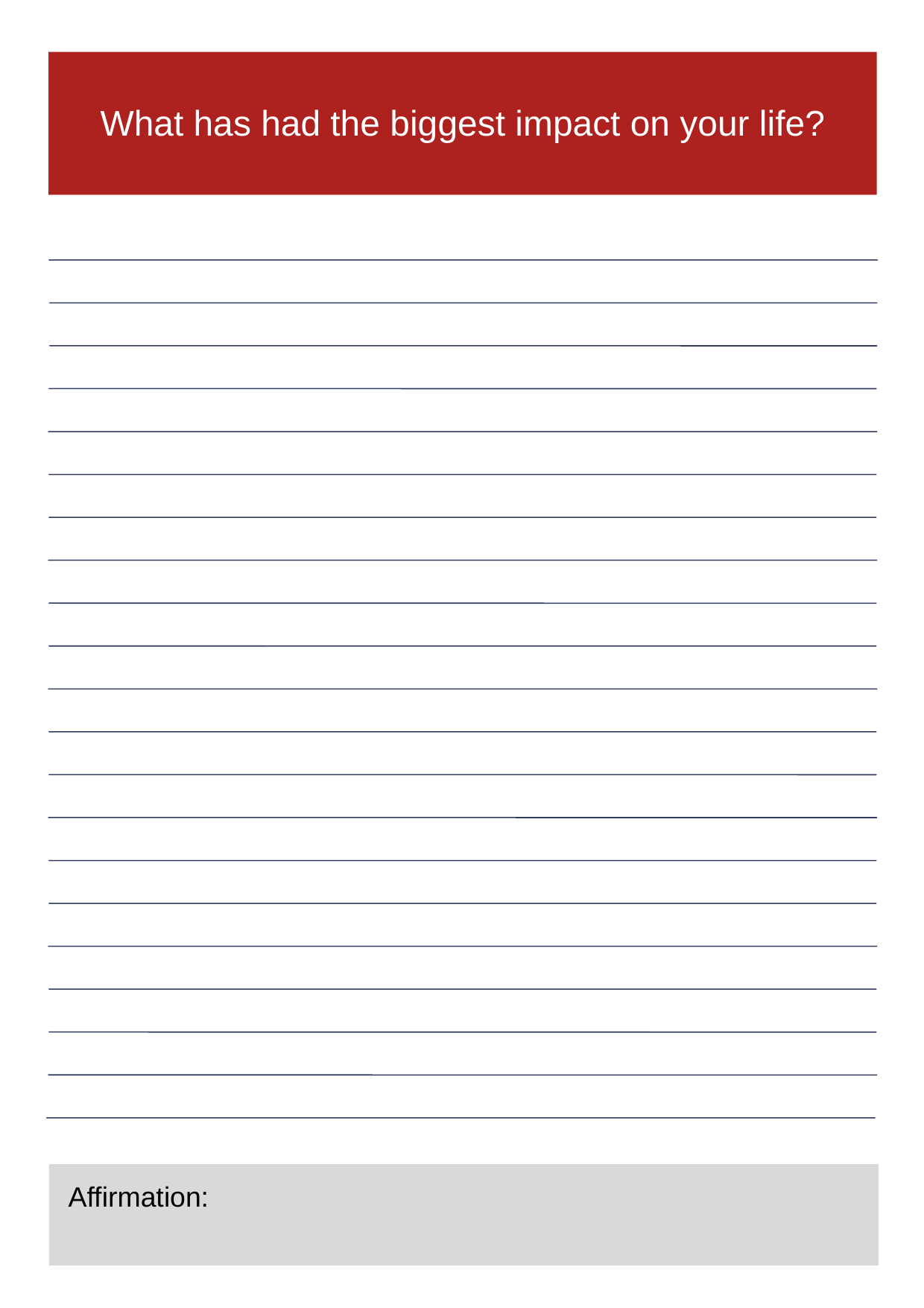

What has had the biggest impact on your life?

Affirmation: